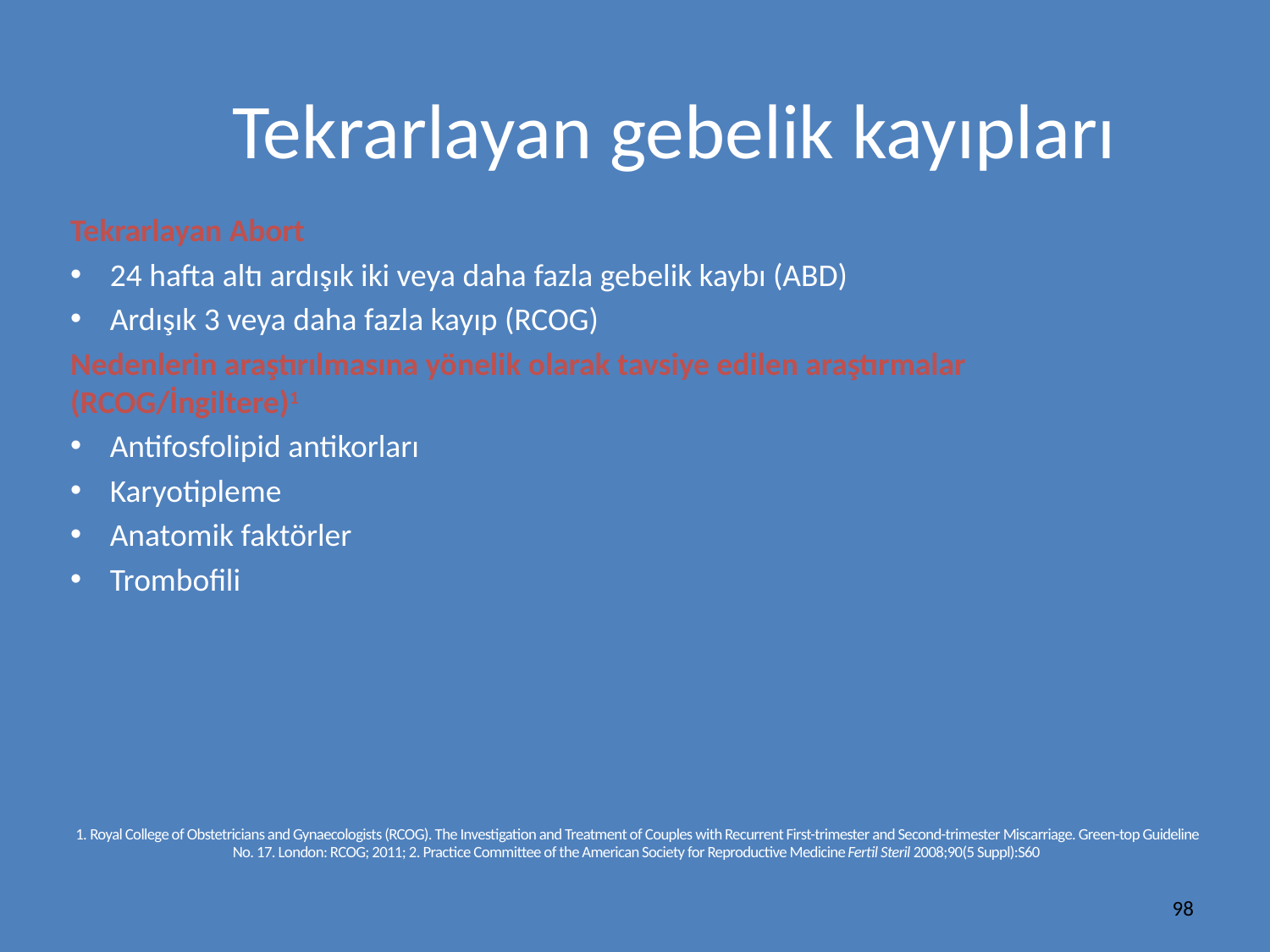

# Tekrarlayan gebelik kayıpları
Tekrarlayan Abort
24 hafta altı ardışık iki veya daha fazla gebelik kaybı (ABD)
Ardışık 3 veya daha fazla kayıp (RCOG)
Nedenlerin araştırılmasına yönelik olarak tavsiye edilen araştırmalar (RCOG/İngiltere)1
Antifosfolipid antikorları
Karyotipleme
Anatomik faktörler
Trombofili

1. Royal College of Obstetricians and Gynaecologists (RCOG). The Investigation and Treatment of Couples with Recurrent First-trimester and Second-trimester Miscarriage. Green-top Guideline No. 17. London: RCOG; 2011; 2. Practice Committee of the American Society for Reproductive Medicine Fertil Steril 2008;90(5 Suppl):S60
98